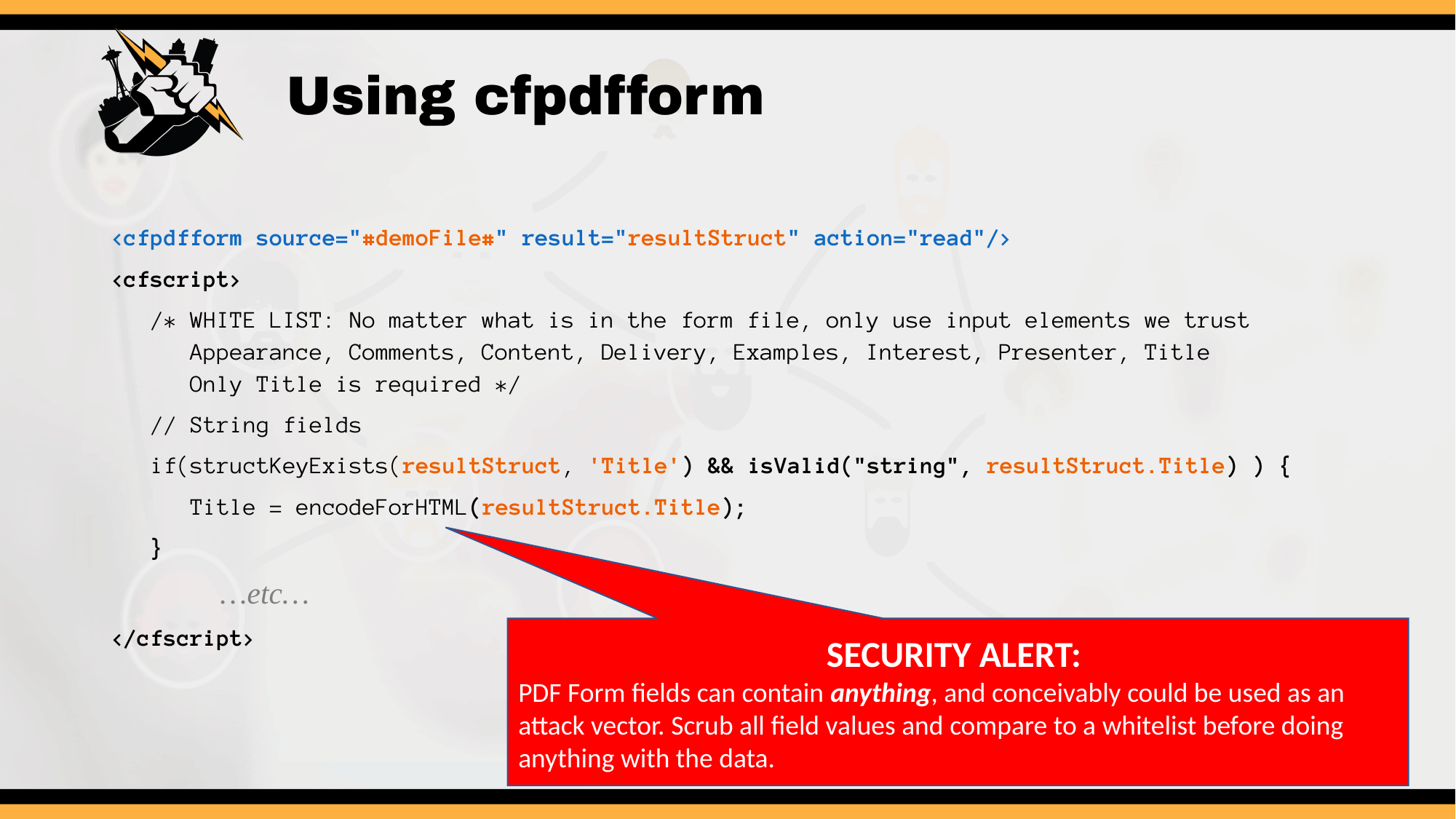

# Using cfpdfform

<cfpdfform source="#demoFile#" result="resultStruct" action="read"/>
<cfscript>
   /* WHITE LIST: No matter what is in the form file, only use input elements we trust
      Appearance, Comments, Content, Delivery, Examples, Interest, Presenter, Title
      Only Title is required */
   // String fields
   if(structKeyExists(resultStruct, 'Title') && isValid("string", resultStruct.Title) ) {
      Title = encodeForHTML(resultStruct.Title);
   }
	…etc…
</cfscript>
SECURITY ALERT:
PDF Form fields can contain anything, and conceivably could be used as an attack vector. Scrub all field values and compare to a whitelist before doing anything with the data.